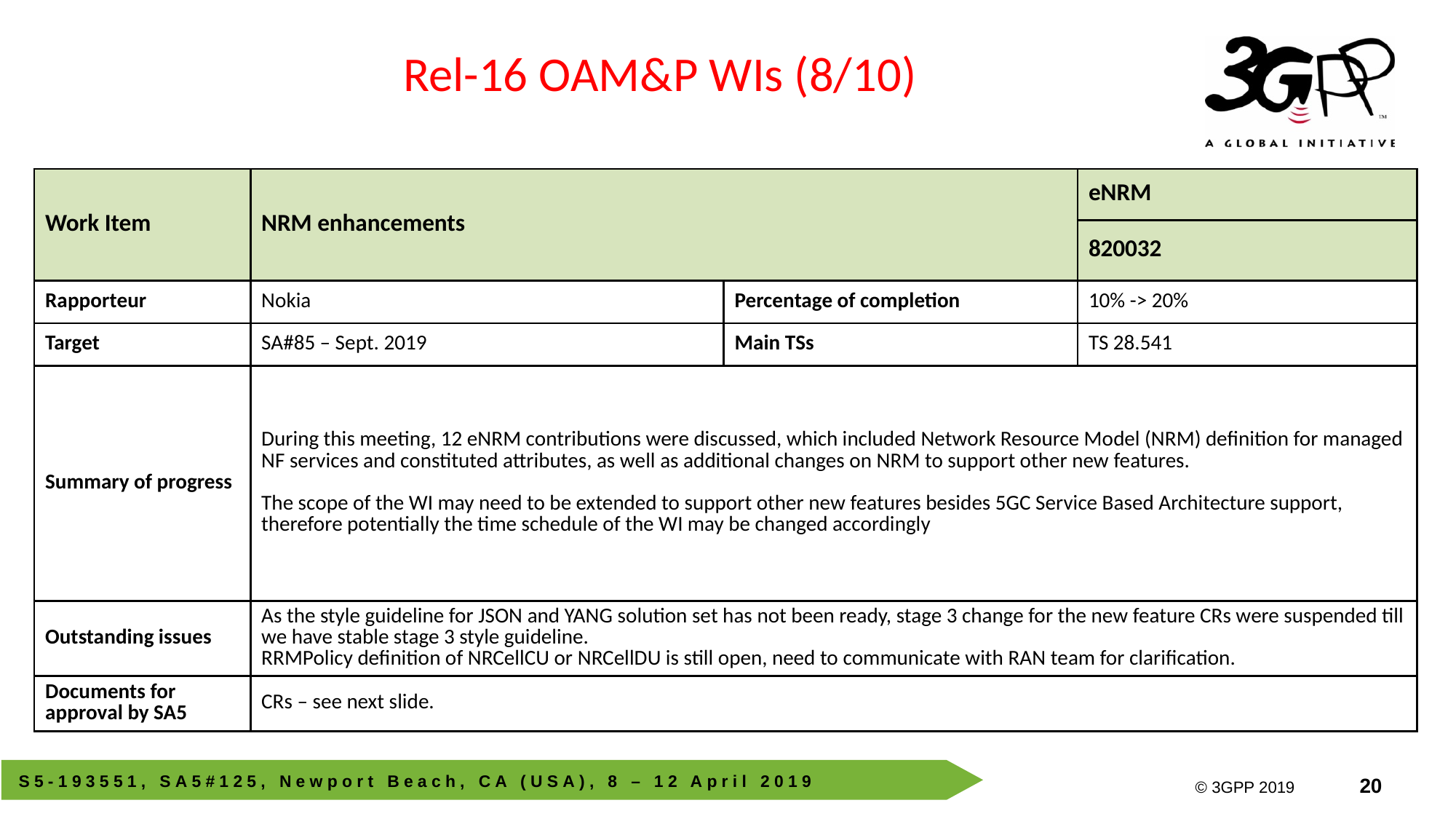

Rel-16 OAM&P WIs (8/10)
| Work Item | NRM enhancements |  | eNRM |
| --- | --- | --- | --- |
|  |  |  | 820032 |
| Rapporteur | Nokia | Percentage of completion | 10% -> 20% |
| Target | SA#85 – Sept. 2019 | Main TSs | TS 28.541 |
| Summary of progress | During this meeting, 12 eNRM contributions were discussed, which included Network Resource Model (NRM) definition for managed NF services and constituted attributes, as well as additional changes on NRM to support other new features. The scope of the WI may need to be extended to support other new features besides 5GC Service Based Architecture support, therefore potentially the time schedule of the WI may be changed accordingly |  |  |
| Outstanding issues | As the style guideline for JSON and YANG solution set has not been ready, stage 3 change for the new feature CRs were suspended till we have stable stage 3 style guideline. RRMPolicy definition of NRCellCU or NRCellDU is still open, need to communicate with RAN team for clarification. |  |  |
| Documents for approval by SA5 | CRs – see next slide. |  |  |